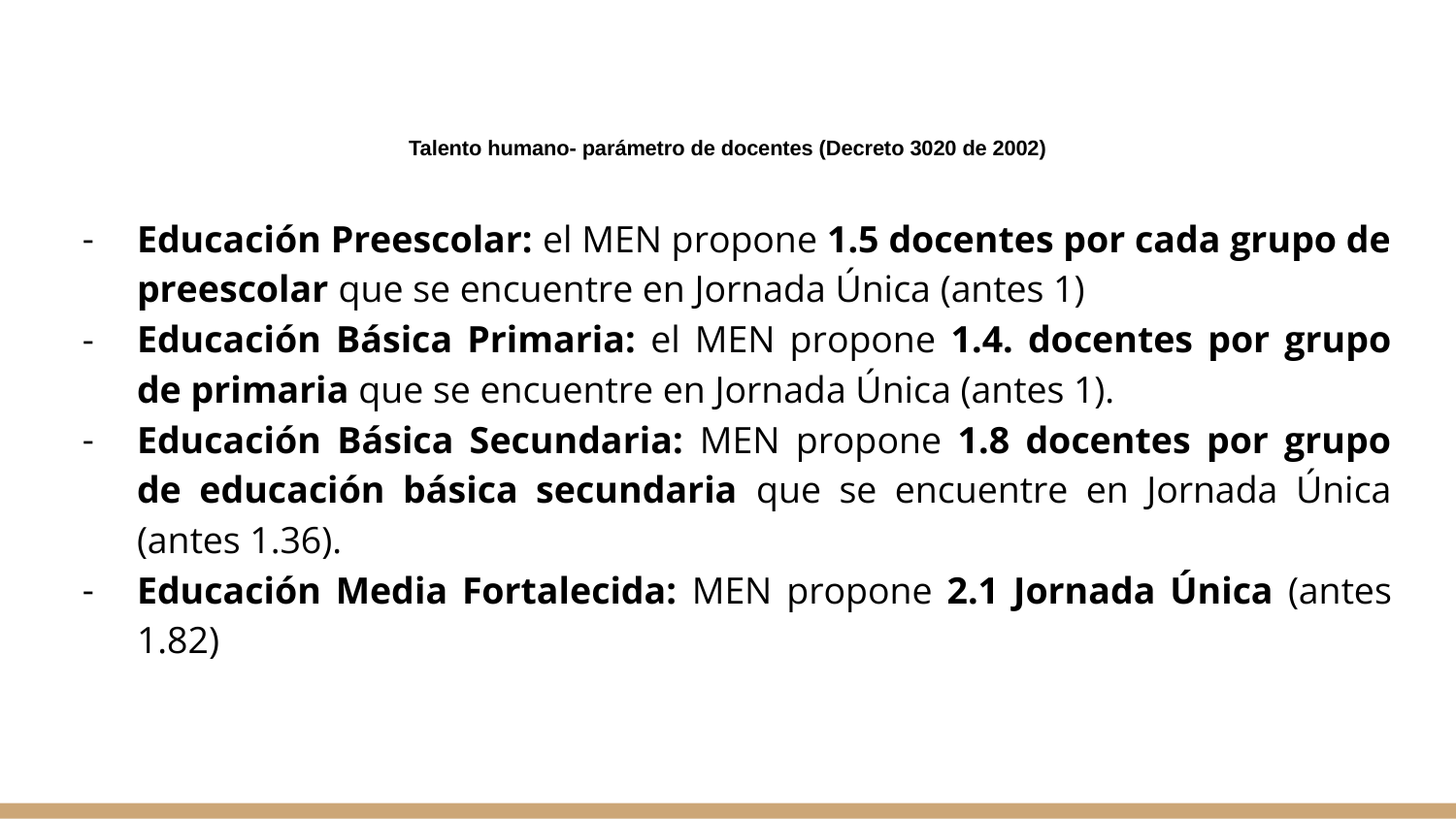

# Talento humano- parámetro de docentes (Decreto 3020 de 2002)

Educación Preescolar: el MEN propone 1.5 docentes por cada grupo de preescolar que se encuentre en Jornada Única (antes 1)
Educación Básica Primaria: el MEN propone 1.4. docentes por grupo de primaria que se encuentre en Jornada Única (antes 1).
Educación Básica Secundaria: MEN propone 1.8 docentes por grupo de educación básica secundaria que se encuentre en Jornada Única (antes 1.36).
Educación Media Fortalecida: MEN propone 2.1 Jornada Única (antes 1.82)